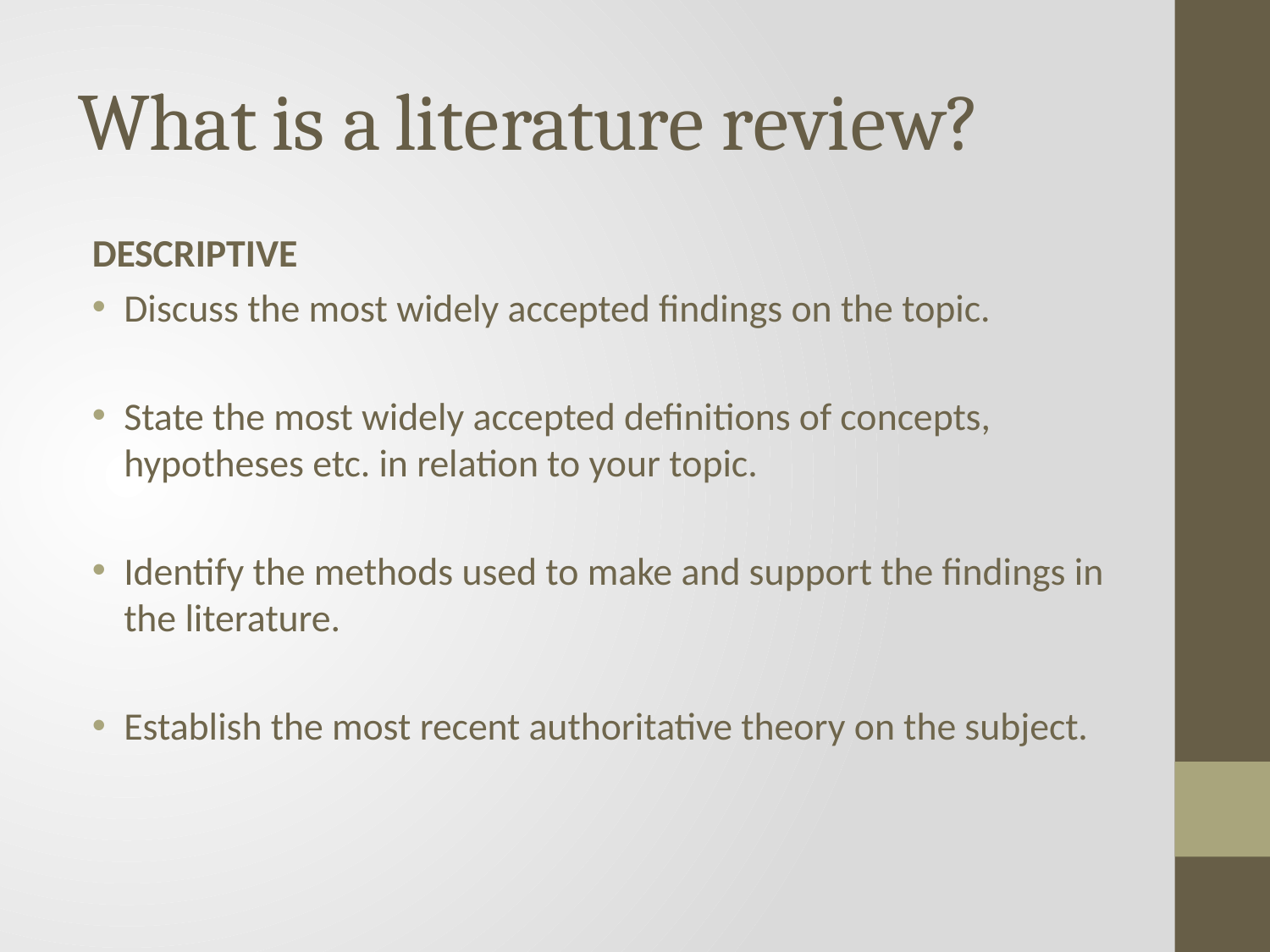

# What is a literature review?
DESCRIPTIVE
Discuss the most widely accepted findings on the topic.

State the most widely accepted definitions of concepts, hypotheses etc. in relation to your topic.

Identify the methods used to make and support the findings in the literature.

Establish the most recent authoritative theory on the subject.